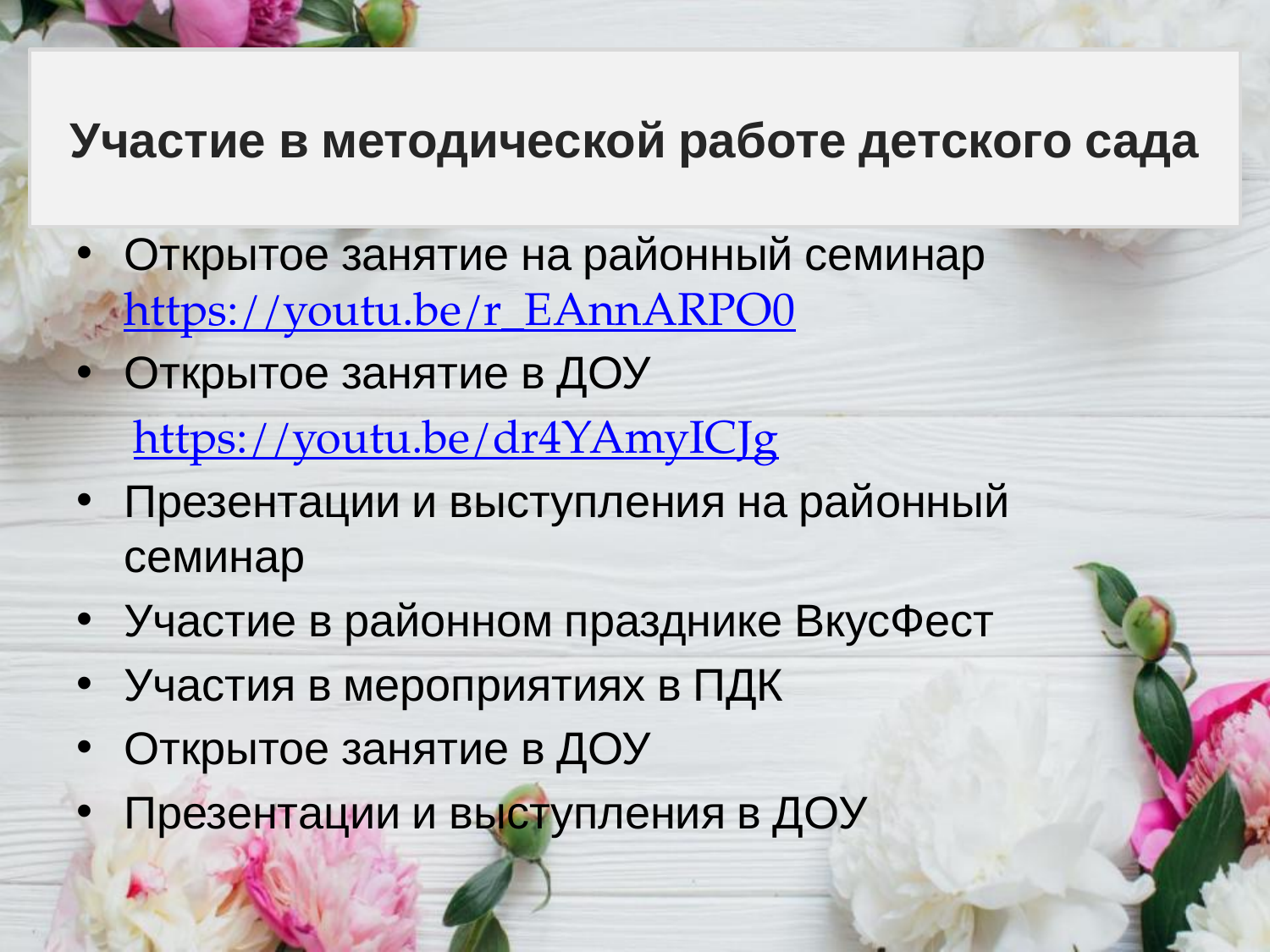

# Участие в методической работе детского сада
Открытое занятие на районный семинар  https://youtu.be/r_EAnnARPO0
Открытое занятие в ДОУ
     https://youtu.be/dr4YAmyICJg
Презентации и выступления на районный семинар
Участие в районном празднике ВкусФест
Участия в мероприятиях в ПДК
Открытое занятие в ДОУ
Презентации и выступления в ДОУ